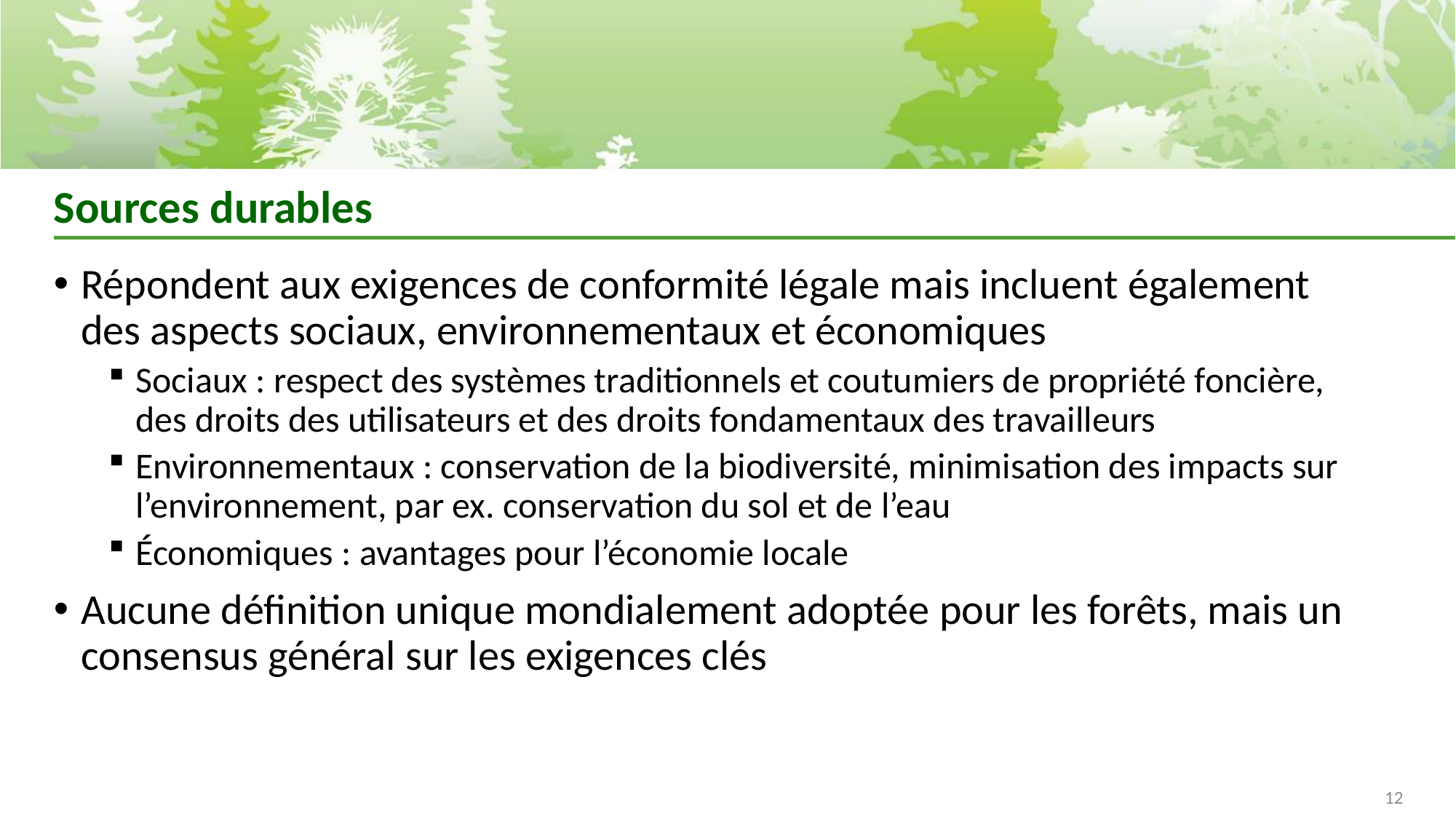

# Sources durables
Répondent aux exigences de conformité légale mais incluent également des aspects sociaux, environnementaux et économiques
Sociaux : respect des systèmes traditionnels et coutumiers de propriété foncière, des droits des utilisateurs et des droits fondamentaux des travailleurs
Environnementaux : conservation de la biodiversité, minimisation des impacts sur l’environnement, par ex. conservation du sol et de l’eau
Économiques : avantages pour l’économie locale
Aucune définition unique mondialement adoptée pour les forêts, mais un consensus général sur les exigences clés
12